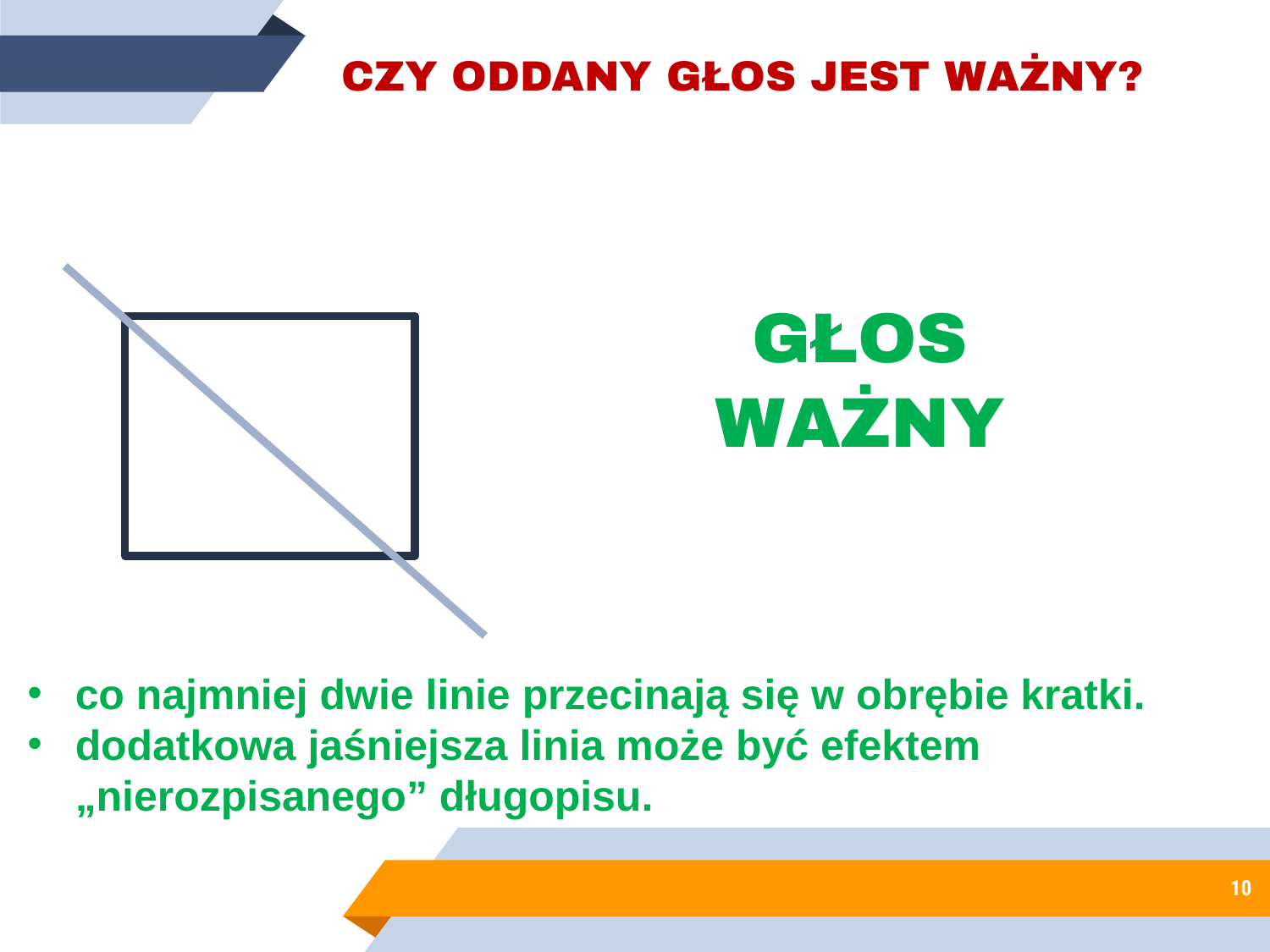

CZY ODDANY GŁOS JEST WAŻNY?
GŁOS WAŻNY

co najmniej dwie linie przecinają się w obrębie kratki.
dodatkowa jaśniejsza linia może być efektem „nierozpisanego” długopisu.

10